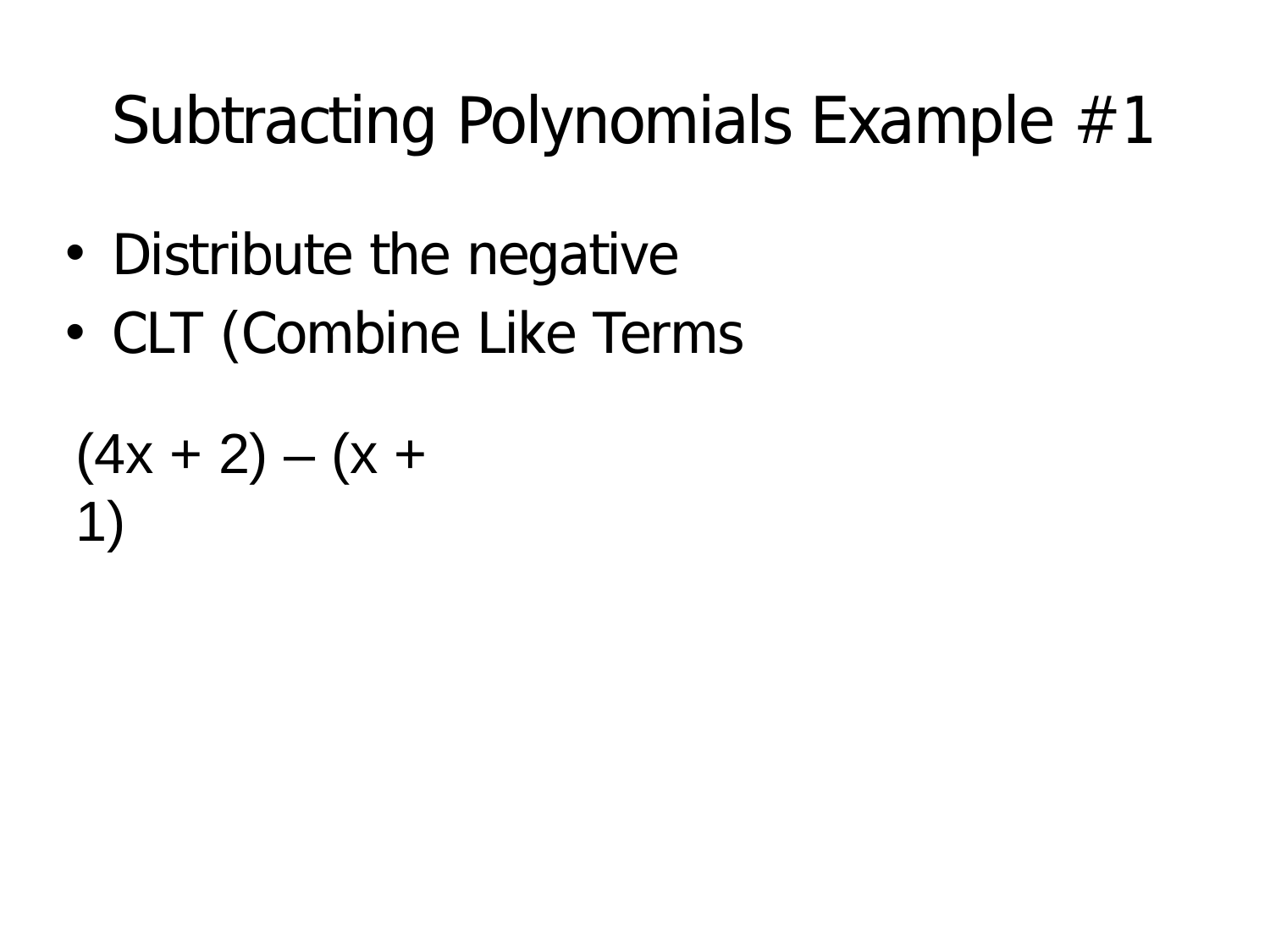

# Subtracting Polynomials Example #1
Distribute the negative
CLT (Combine Like Terms
(4x + 2) – (x + 1)